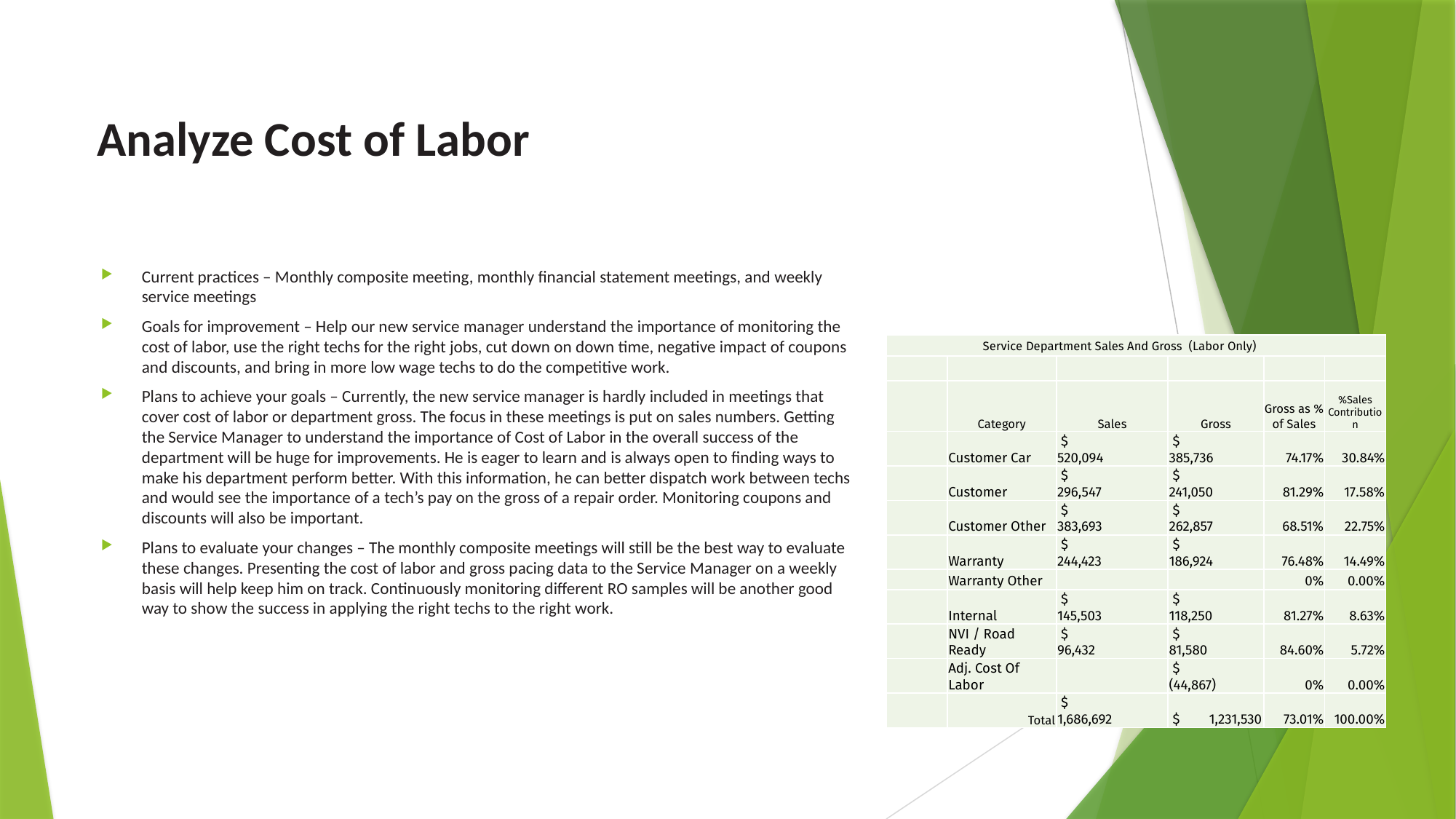

# Analyze Cost of Labor

Current practices – Monthly composite meeting, monthly financial statement meetings, and weekly service meetings
Goals for improvement – Help our new service manager understand the importance of monitoring the cost of labor, use the right techs for the right jobs, cut down on down time, negative impact of coupons and discounts, and bring in more low wage techs to do the competitive work.
Plans to achieve your goals – Currently, the new service manager is hardly included in meetings that cover cost of labor or department gross. The focus in these meetings is put on sales numbers. Getting the Service Manager to understand the importance of Cost of Labor in the overall success of the department will be huge for improvements. He is eager to learn and is always open to finding ways to make his department perform better. With this information, he can better dispatch work between techs and would see the importance of a tech’s pay on the gross of a repair order. Monitoring coupons and discounts will also be important.
Plans to evaluate your changes – The monthly composite meetings will still be the best way to evaluate these changes. Presenting the cost of labor and gross pacing data to the Service Manager on a weekly basis will help keep him on track. Continuously monitoring different RO samples will be another good way to show the success in applying the right techs to the right work.

| Service Department Sales And Gross (Labor Only) |  |  |  |  |  |
| --- | --- | --- | --- | --- | --- |
|  |  |  |  |  |  |
|  | Category | Sales | Gross | Gross as % of Sales | %Sales Contribution |
|  | Customer Car | $ 520,094 | $ 385,736 | 74.17% | 30.84% |
|  | Customer | $ 296,547 | $ 241,050 | 81.29% | 17.58% |
|  | Customer Other | $ 383,693 | $ 262,857 | 68.51% | 22.75% |
|  | Warranty | $ 244,423 | $ 186,924 | 76.48% | 14.49% |
|  | Warranty Other |  |  | 0% | 0.00% |
|  | Internal | $ 145,503 | $ 118,250 | 81.27% | 8.63% |
|  | NVI / Road Ready | $ 96,432 | $ 81,580 | 84.60% | 5.72% |
|  | Adj. Cost Of Labor |  | $ (44,867) | 0% | 0.00% |
|  | Total | $ 1,686,692 | $ 1,231,530 | 73.01% | 100.00% |